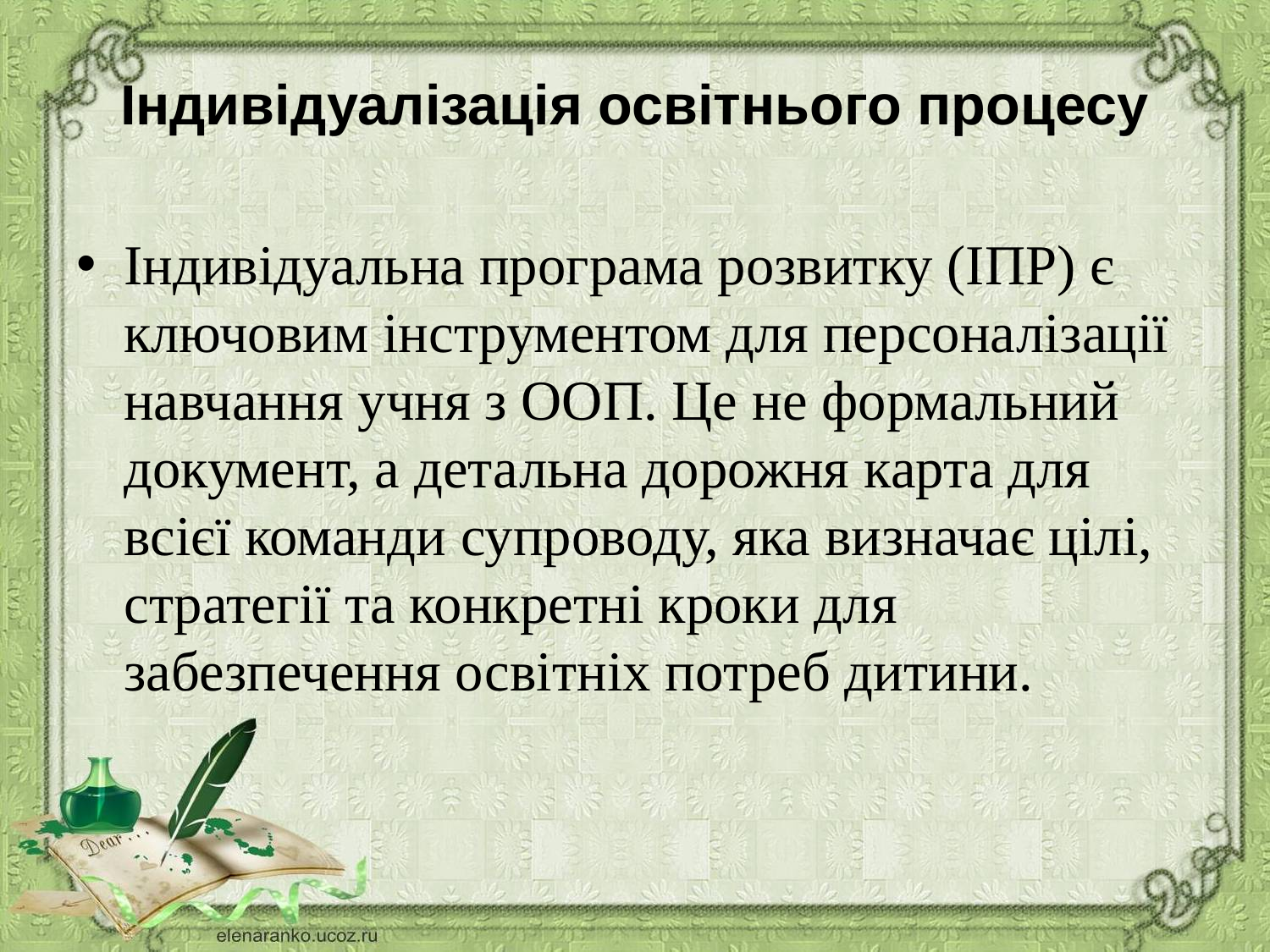

# Індивідуалізація освітнього процесу
Індивідуальна програма розвитку (ІПР) є ключовим інструментом для персоналізації навчання учня з ООП. Це не формальний документ, а детальна дорожня карта для всієї команди супроводу, яка визначає цілі, стратегії та конкретні кроки для забезпечення освітніх потреб дитини.